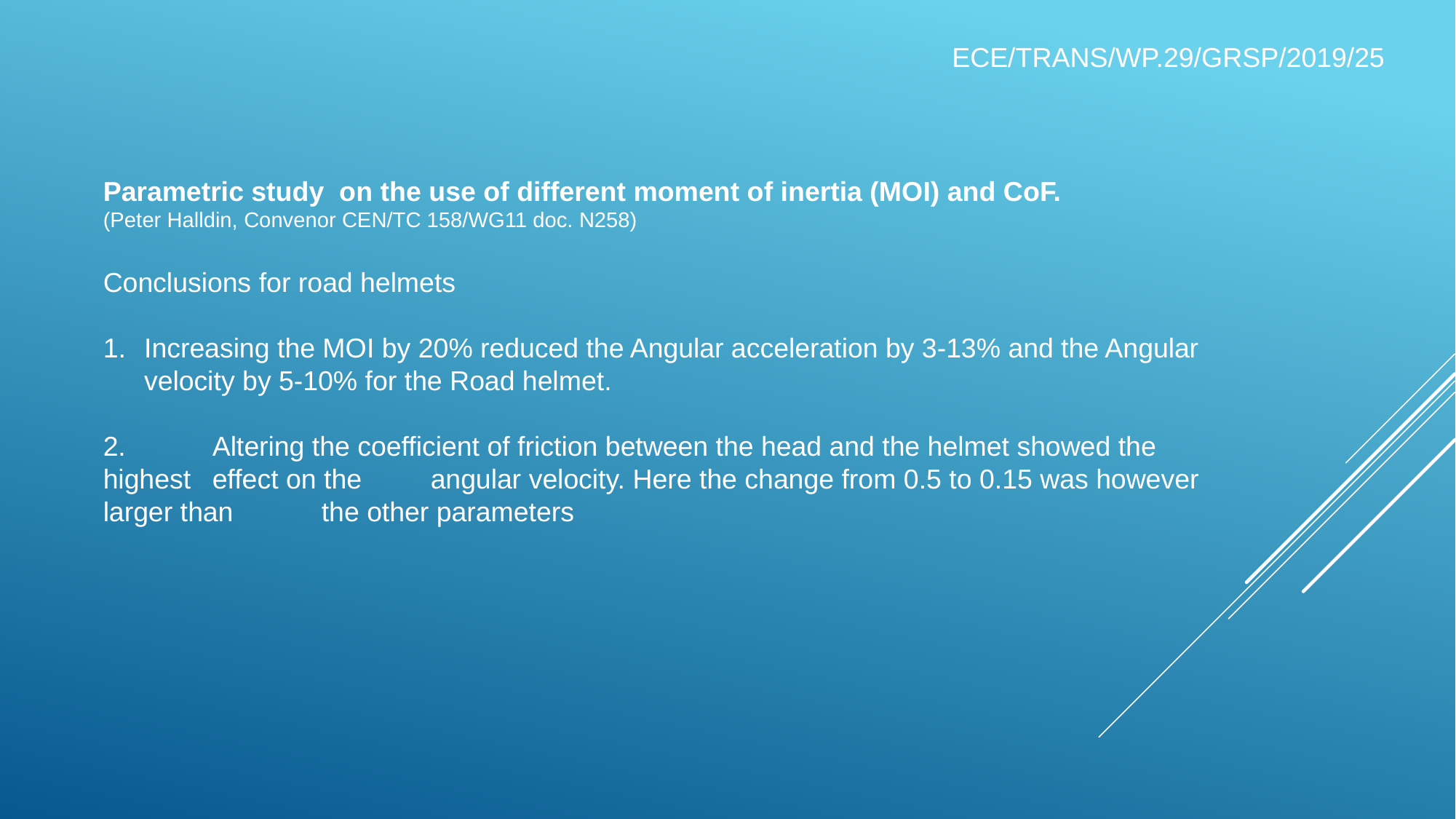

ECE/TRANS/WP.29/GRSP/2019/25
Parametric study  on the use of different moment of inertia (MOI) and CoF.
(Peter Halldin, Convenor CEN/TC 158/WG11 doc. N258)

Conclusions for road helmets

Increasing the MOI by 20% reduced the Angular acceleration by 3-13% and the Angular velocity by 5-10% for the Road helmet.

2.	Altering the coefficient of friction between the head and the helmet showed the highest 	effect on the 	angular velocity. Here the change from 0.5 to 0.15 was however larger than 	the other parameters